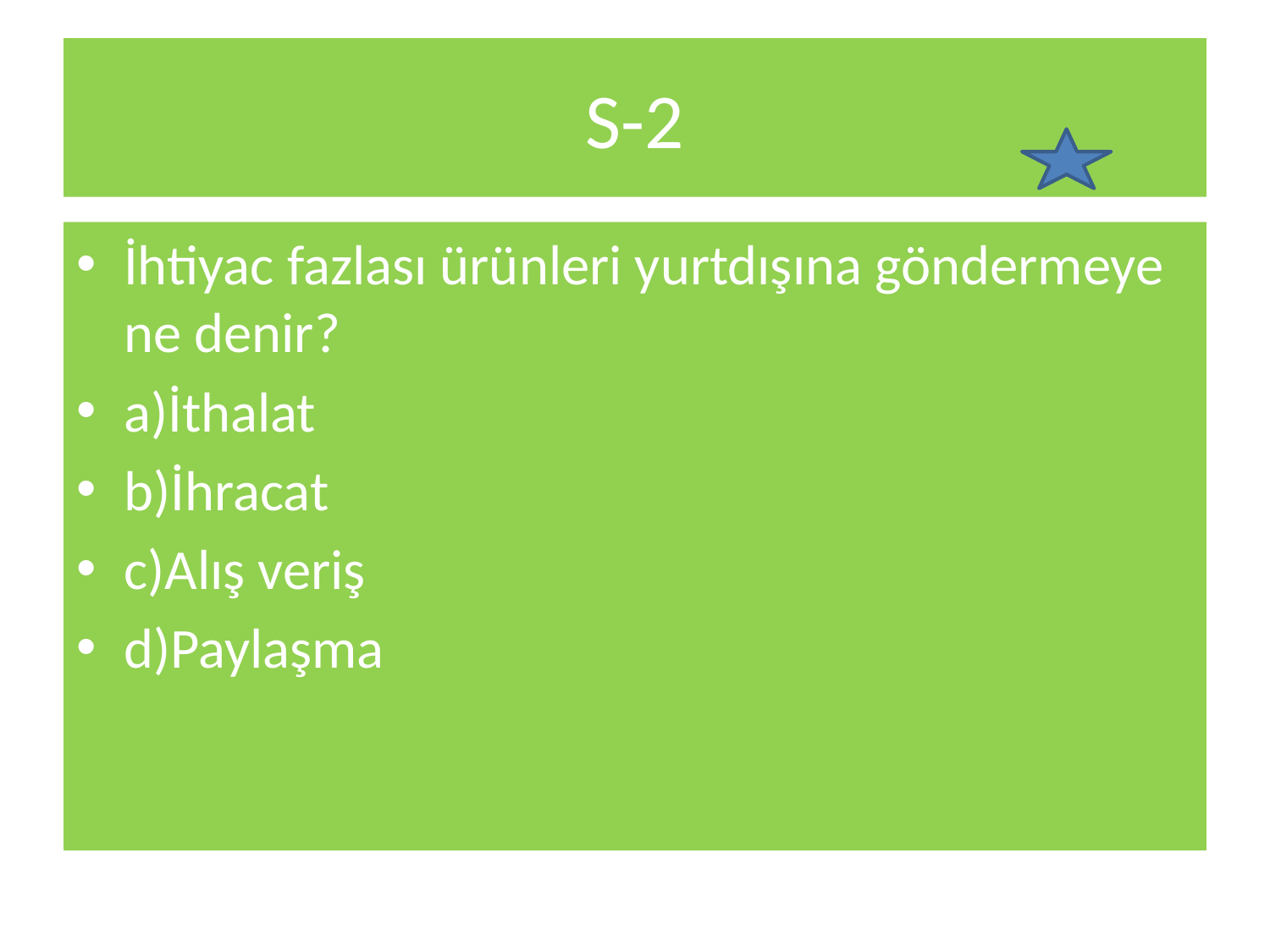

# S-2

İhtiyac fazlası ürünleri yurtdışına göndermeye ne denir?
a)İthalat
b)İhracat
c)Alış veriş
d)Paylaşma